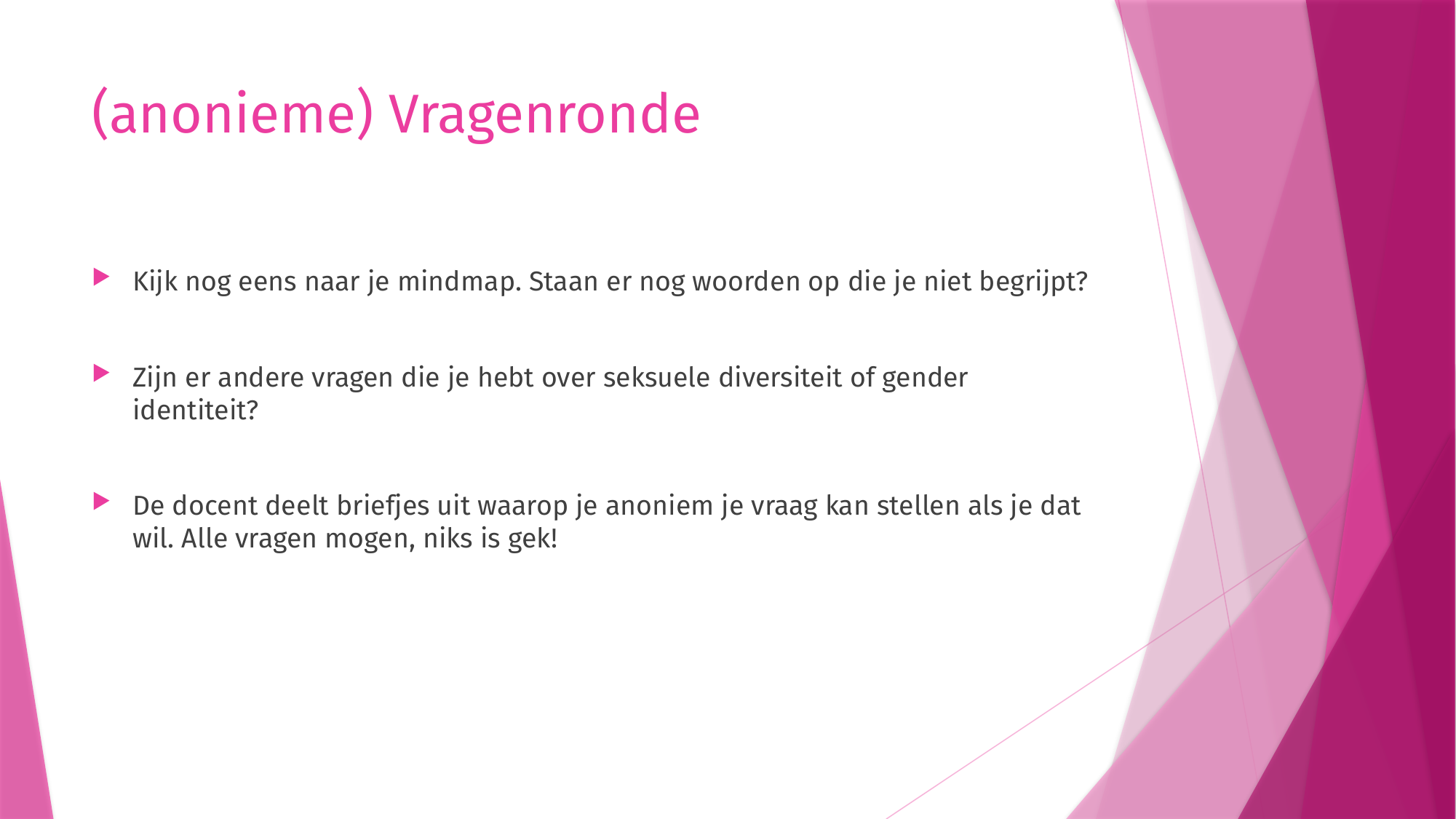

# (anonieme) Vragenronde
Kijk nog eens naar je mindmap. Staan er nog woorden op die je niet begrijpt?

Zijn er andere vragen die je hebt over seksuele diversiteit of gender identiteit?

De docent deelt briefjes uit waarop je anoniem je vraag kan stellen als je dat wil. Alle vragen mogen, niks is gek!